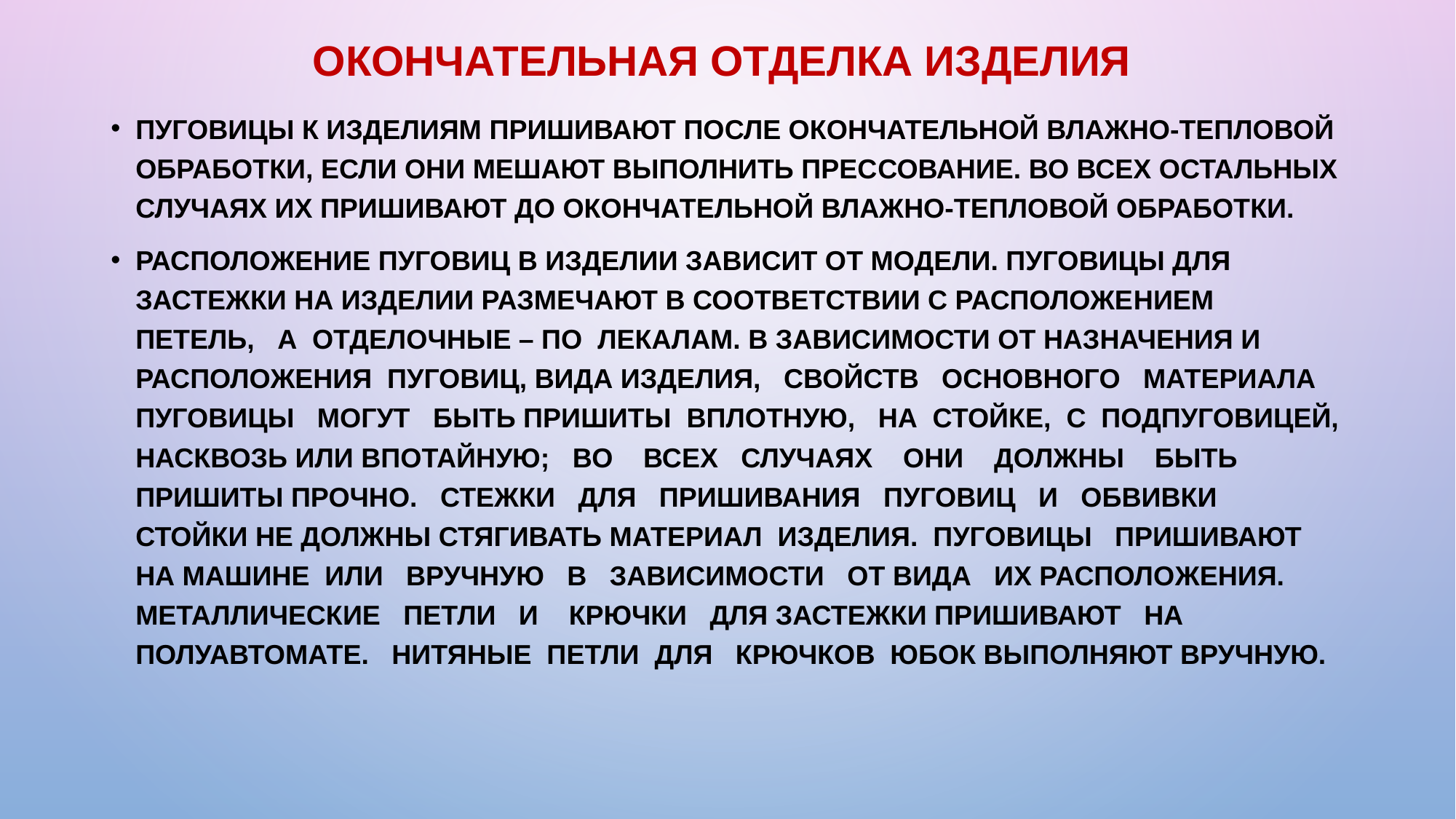

# Окончательная отделка изделия
Пуговицы к изделиям пришивают после окончательной влажно-тепловой обработки, если они мешают выполнить прес­сование. Во всех остальных случаях их пришивают до оконча­тельной влажно-тепловой обработки.
Расположение пуговиц в изделии зависит от модели. Пуговицы для застежки на изделии размечают в соответствии с расположе­нием  петель,   а  отделочные – по  лекалам. В зависимости от назначения и расположения  пуговиц, вида изделия,   свойств   основного   материала   пуговицы   могут   быть пришиты  вплотную,   на  стойке,  с  подпуговицей, насквозь или впотайную;   во    всех   случаях    они    должны    быть     пришиты прочно.   Стежки   для   пришивания   пуговиц   и   обвивки  стойки не должны стягивать материал  изделия.  Пуговицы   пришивают на машине  или   вручную   в   зависимости   от вида   их располо­жения.  Металлические   петли   и    крючки   для застежки пришивают   на   полуавтомате.   Нитяные  петли  для   крючков  юбок выполняют вручную.